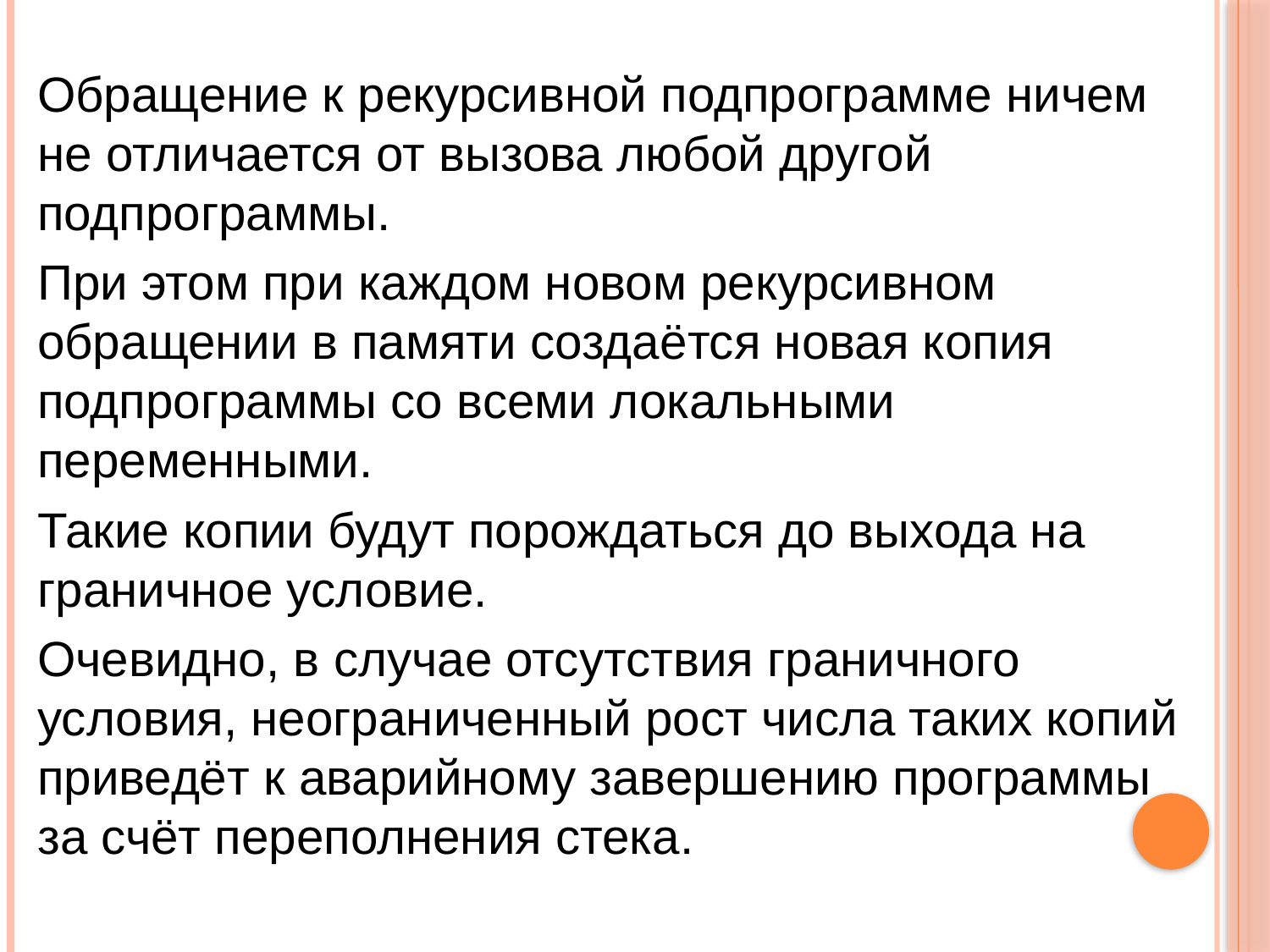

Обращение к рекурсивной подпрограмме ничем не отличается от вызова любой другой подпрограммы.
При этом при каждом новом рекурсивном обращении в памяти создаётся новая копия подпрограммы со всеми локальными переменными.
Такие копии будут порождаться до выхода на граничное условие.
Очевидно, в случае отсутствия граничного условия, неограниченный рост числа таких копий приведёт к аварийному завершению программы за счёт переполнения стека.